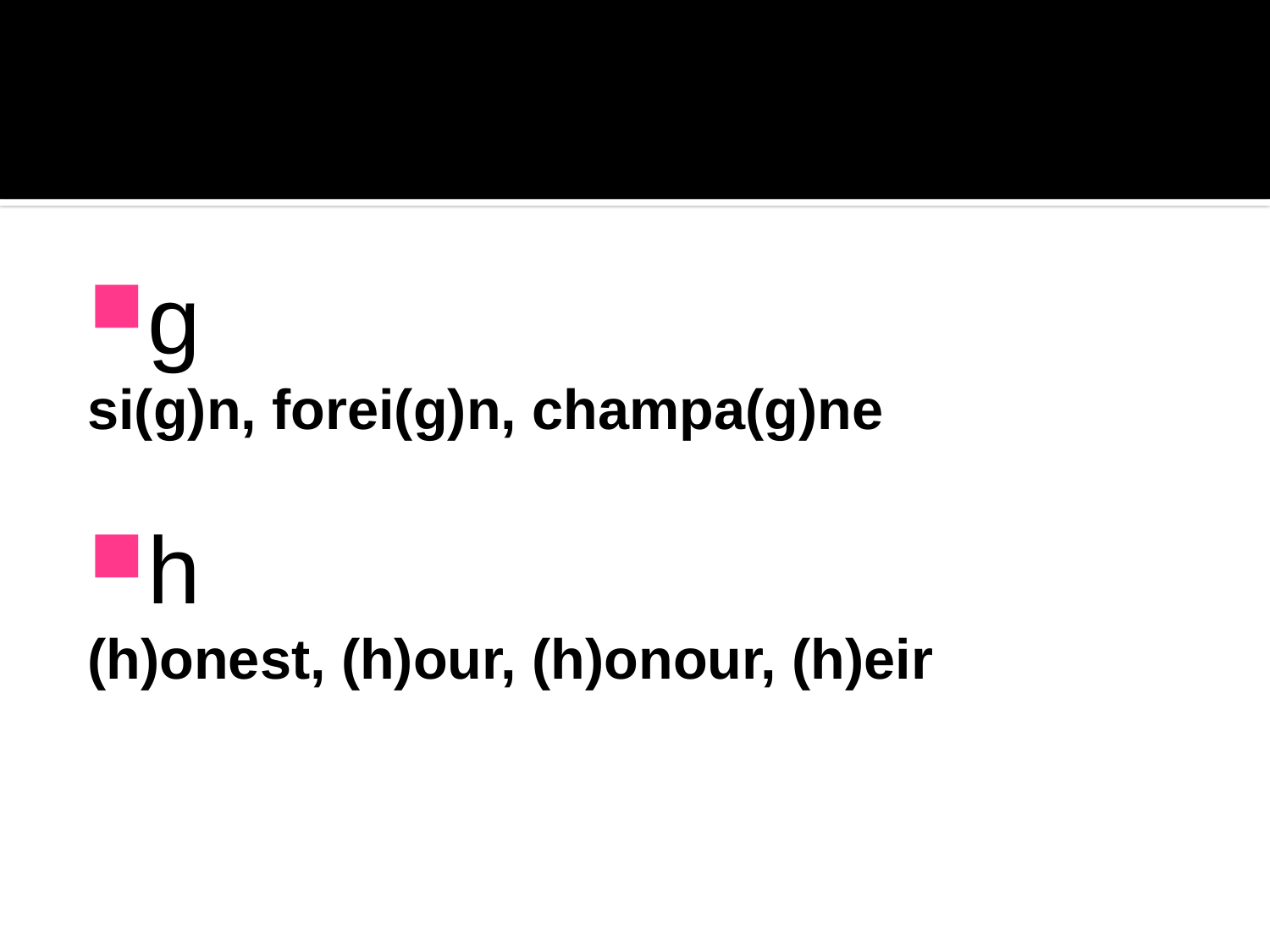

#
g
si(g)n, forei(g)n, champa(g)ne

h
(h)onest, (h)our, (h)onour, (h)eir